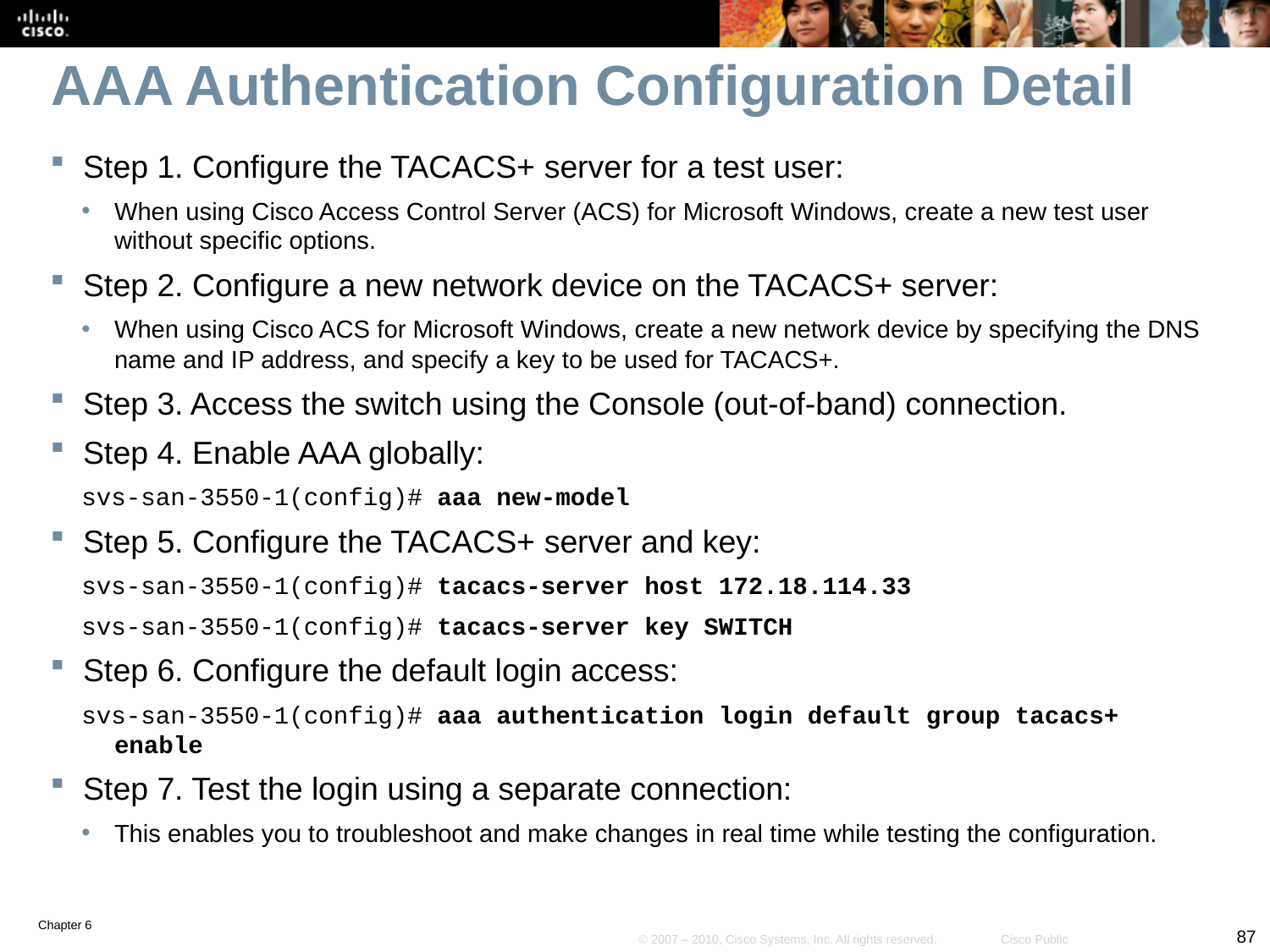

# AAA Authentication Configuration Detail
Step 1. Configure the TACACS+ server for a test user:
When using Cisco Access Control Server (ACS) for Microsoft Windows, create a new test user without specific options.
Step 2. Configure a new network device on the TACACS+ server:
When using Cisco ACS for Microsoft Windows, create a new network device by specifying the DNS name and IP address, and specify a key to be used for TACACS+.
Step 3. Access the switch using the Console (out-of-band) connection.
Step 4. Enable AAA globally:
svs-san-3550-1(config)# aaa new-model
Step 5. Configure the TACACS+ server and key:
svs-san-3550-1(config)# tacacs-server host 172.18.114.33
svs-san-3550-1(config)# tacacs-server key SWITCH
Step 6. Configure the default login access:
svs-san-3550-1(config)# aaa authentication login default group tacacs+ enable
Step 7. Test the login using a separate connection:
This enables you to troubleshoot and make changes in real time while testing the configuration.